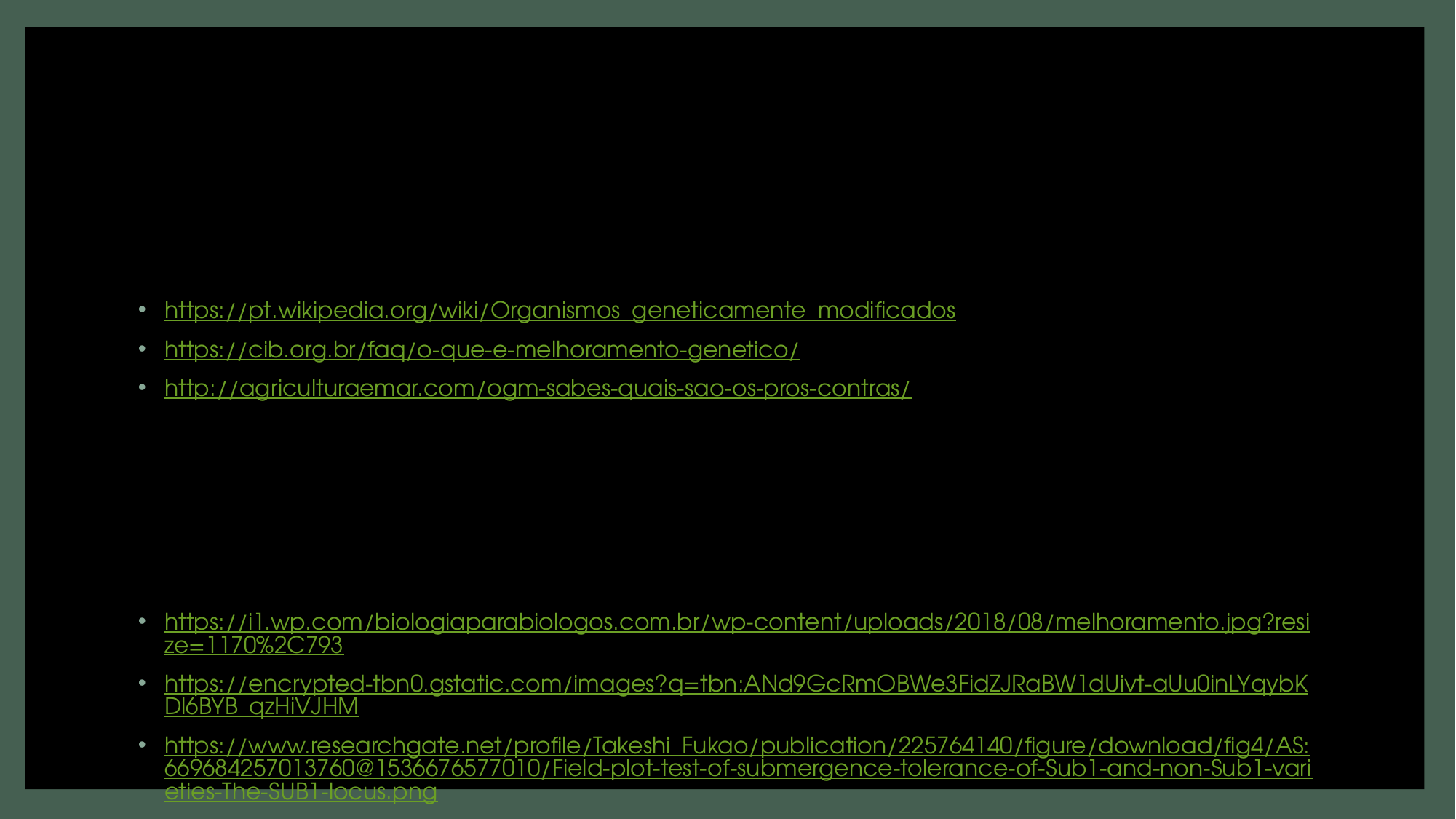

# Bibliografia
Texto
https://pt.wikipedia.org/wiki/Organismos_geneticamente_modificados
https://cib.org.br/faq/o-que-e-melhoramento-genetico/
http://agriculturaemar.com/ogm-sabes-quais-sao-os-pros-contras/

Imagens
https://i1.wp.com/biologiaparabiologos.com.br/wp-content/uploads/2018/08/melhoramento.jpg?resize=1170%2C793
https://encrypted-tbn0.gstatic.com/images?q=tbn:ANd9GcRmOBWe3FidZJRaBW1dUivt-aUu0inLYqybKDl6BYB_qzHiVJHM
https://www.researchgate.net/profile/Takeshi_Fukao/publication/225764140/figure/download/fig4/AS:669684257013760@1536676577010/Field-plot-test-of-submergence-tolerance-of-Sub1-and-non-Sub1-varieties-The-SUB1-locus.png